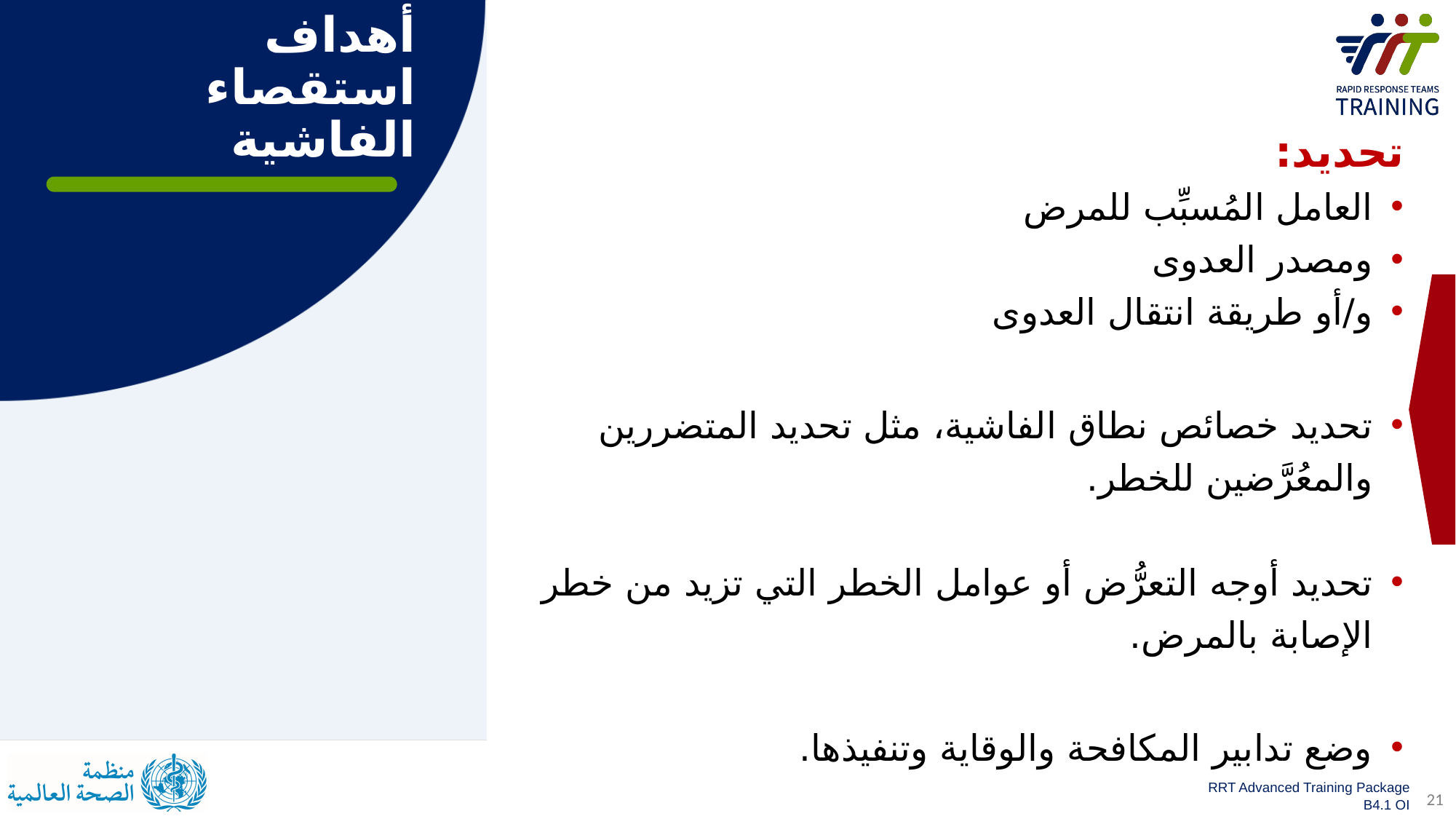

أهداف
استقصاء الفاشية
تحديد:
العامل المُسبِّب للمرض
ومصدر العدوى
و/أو طريقة انتقال العدوى

تحديد خصائص نطاق الفاشية، مثل تحديد المتضررين والمعُرَّضين للخطر.

تحديد أوجه التعرُّض أو عوامل الخطر التي تزيد من خطر الإصابة بالمرض.

وضع تدابير المكافحة والوقاية وتنفيذها.